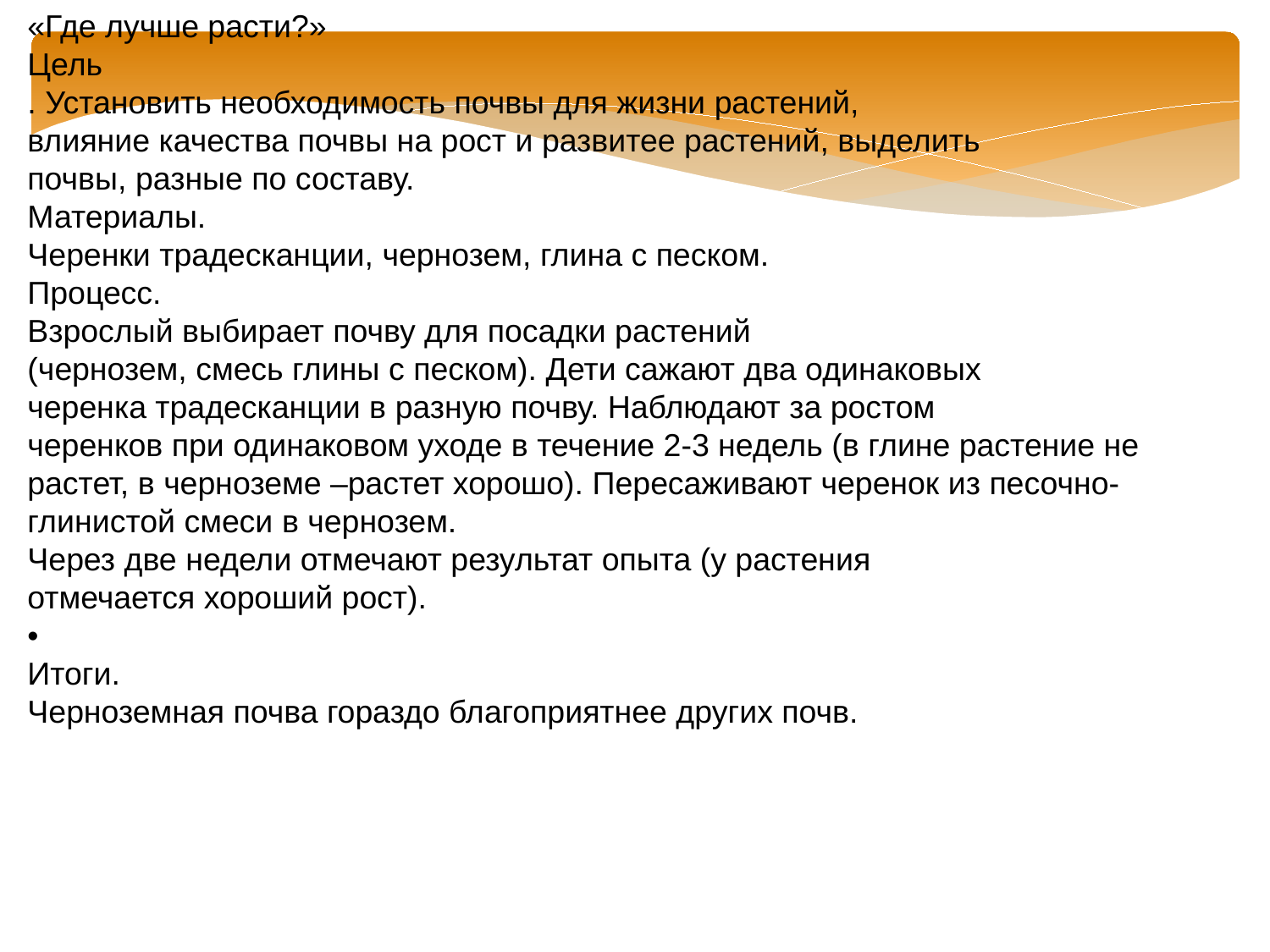

«Где лучше расти?»
Цель
. Установить необходимость почвы для жизни растений,
влияние качества почвы на рост и развитее растений, выделить
почвы, разные по составу.
Материалы.
Черенки традесканции, чернозем, глина с песком.
Процесс.
Взрослый выбирает почву для посадки растений
(чернозем, смесь глины с песком). Дети сажают два одинаковых
черенка традесканции в разную почву. Наблюдают за ростом
черенков при одинаковом уходе в течение 2-3 недель (в глине растение не растет, в черноземе –растет хорошо). Пересаживают черенок из песочно-глинистой смеси в чернозем.
Через две недели отмечают результат опыта (у растения
отмечается хороший рост).
•
Итоги.
Черноземная почва гораздо благоприятнее других почв.